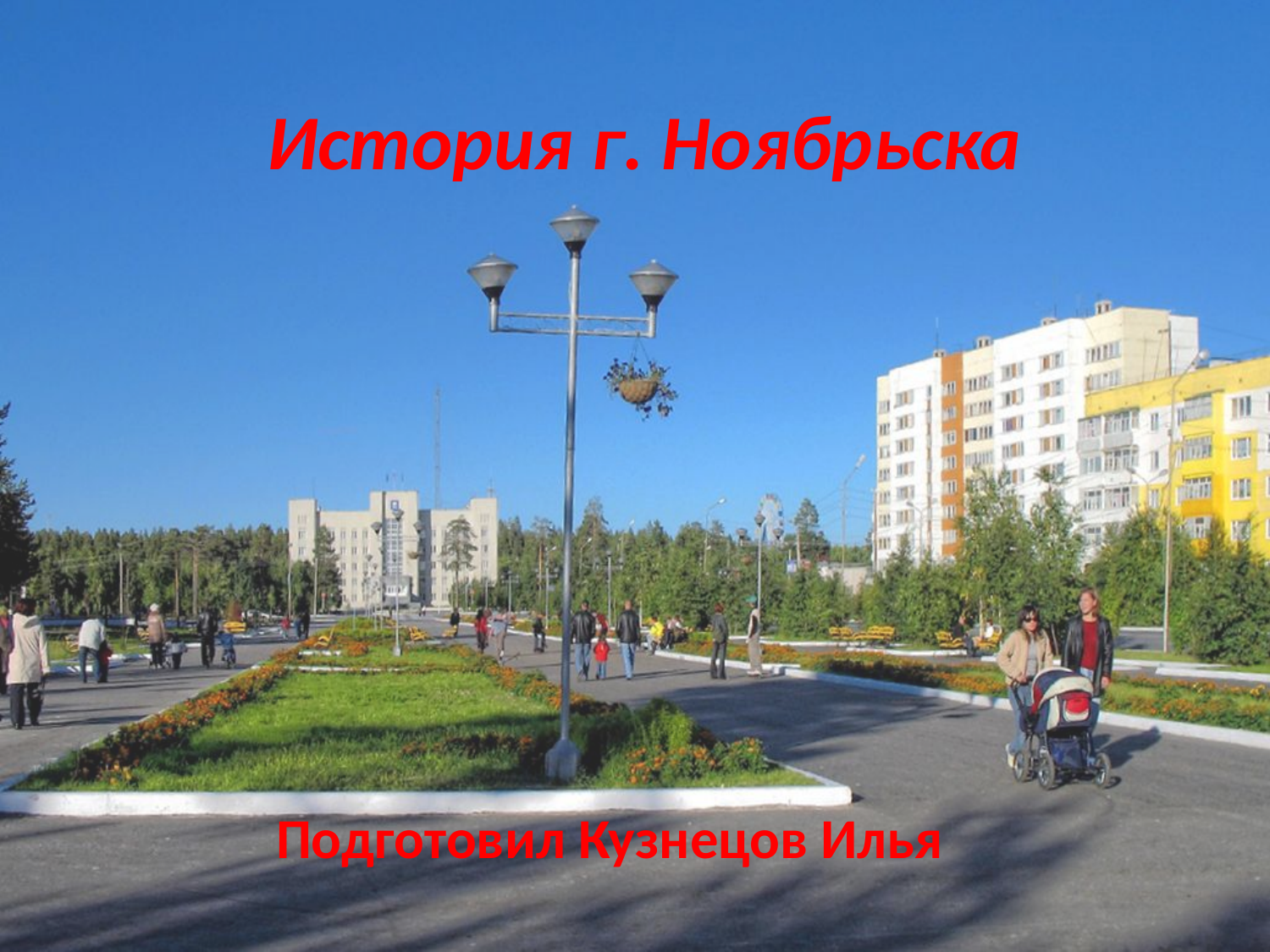

# История г. Ноябрьска
Подготовил Кузнецов Илья